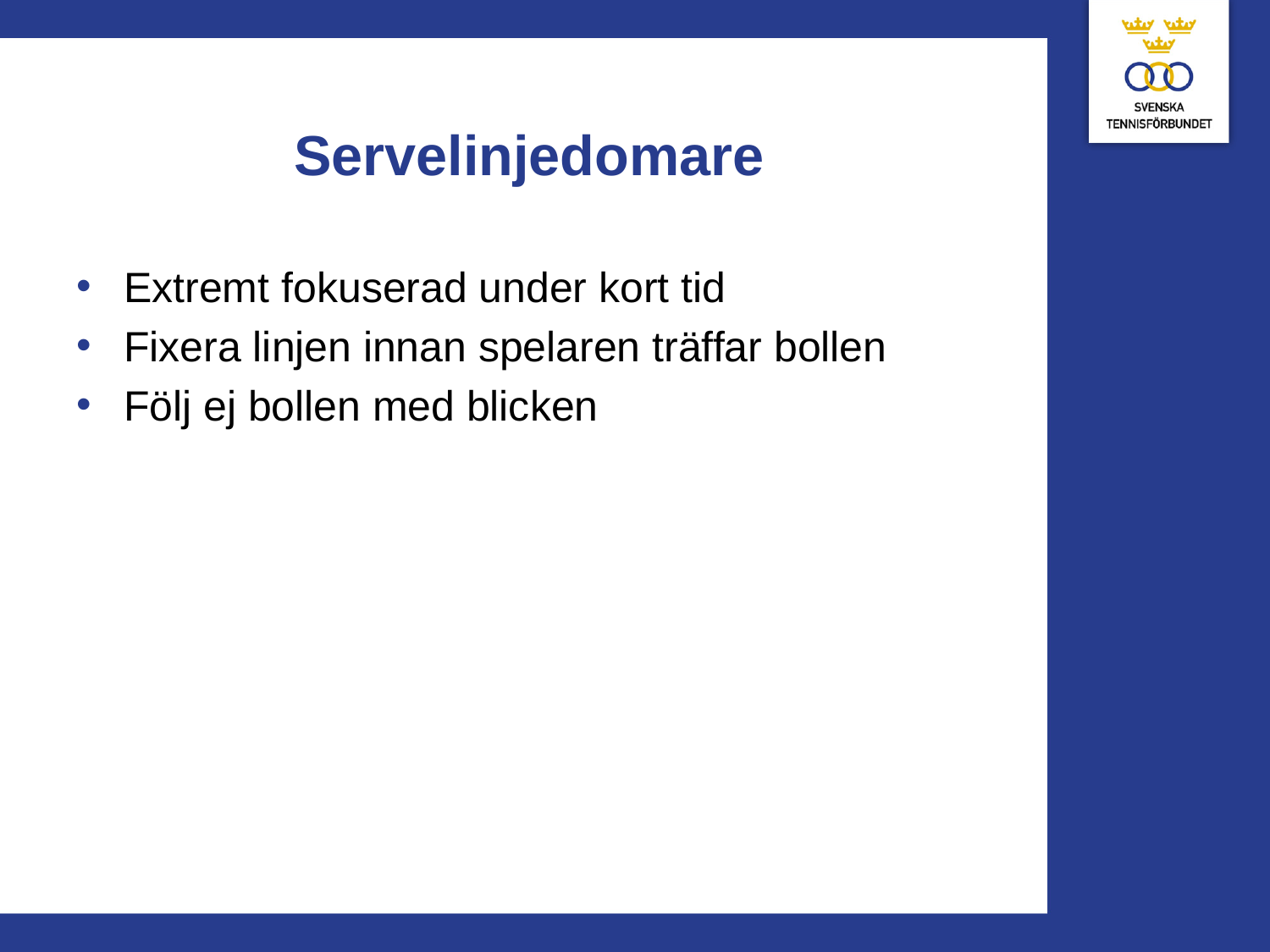

# Servelinjedomare
Extremt fokuserad under kort tid
Fixera linjen innan spelaren träffar bollen
Följ ej bollen med blicken